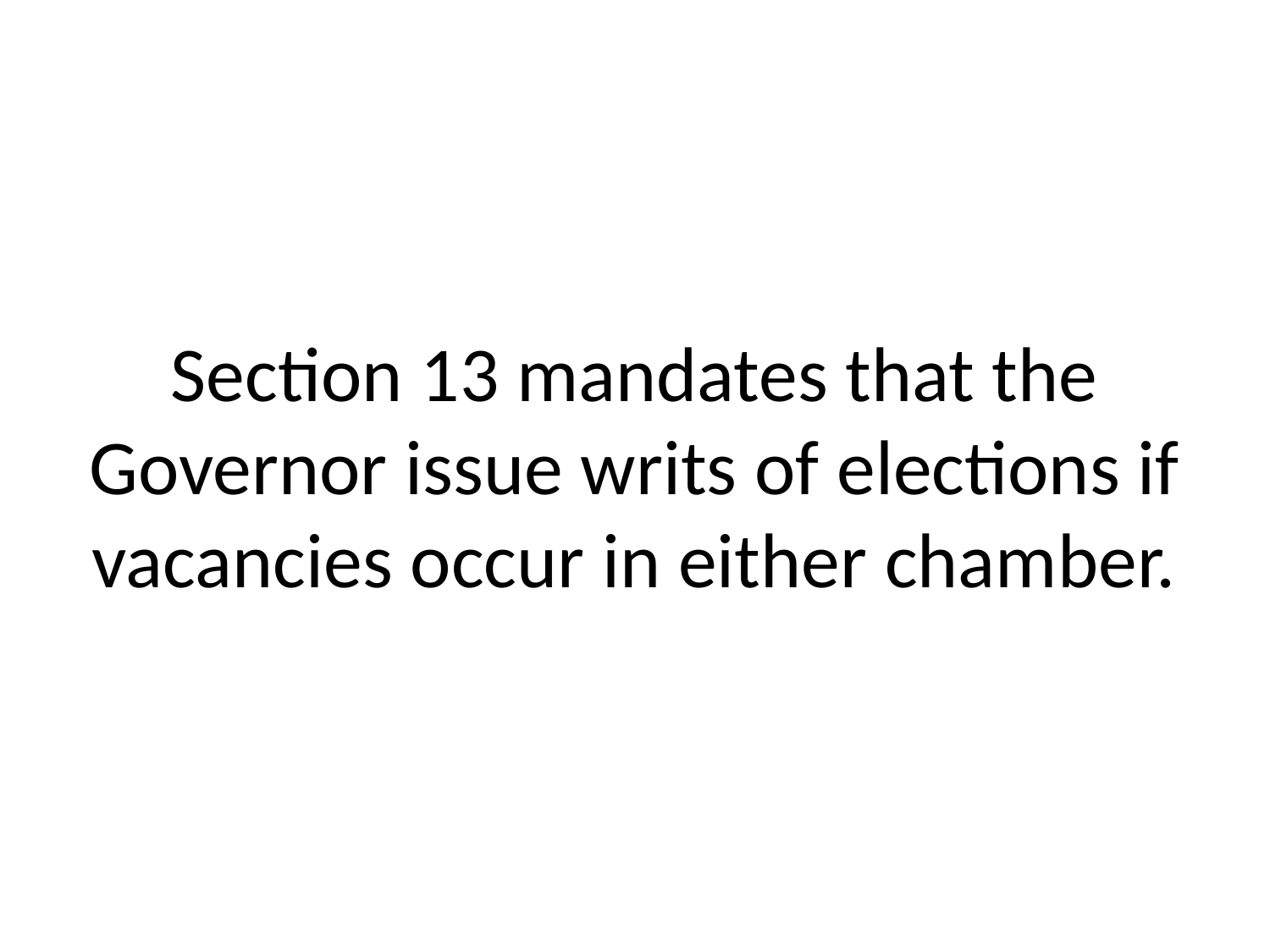

# Section 13 mandates that the Governor issue writs of elections if vacancies occur in either chamber.